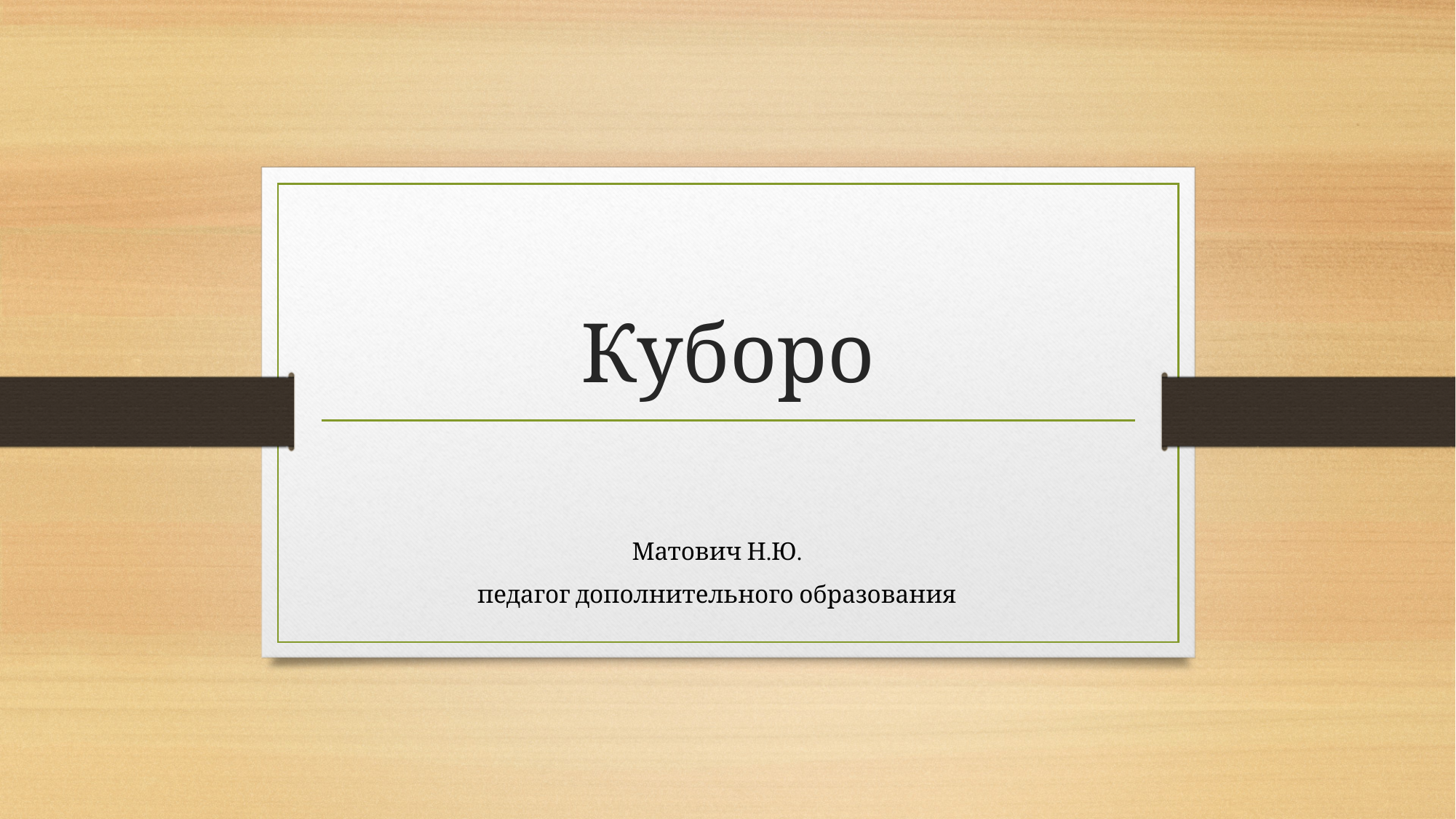

# Куборо
Матович Н.Ю.
педагог дополнительного образования